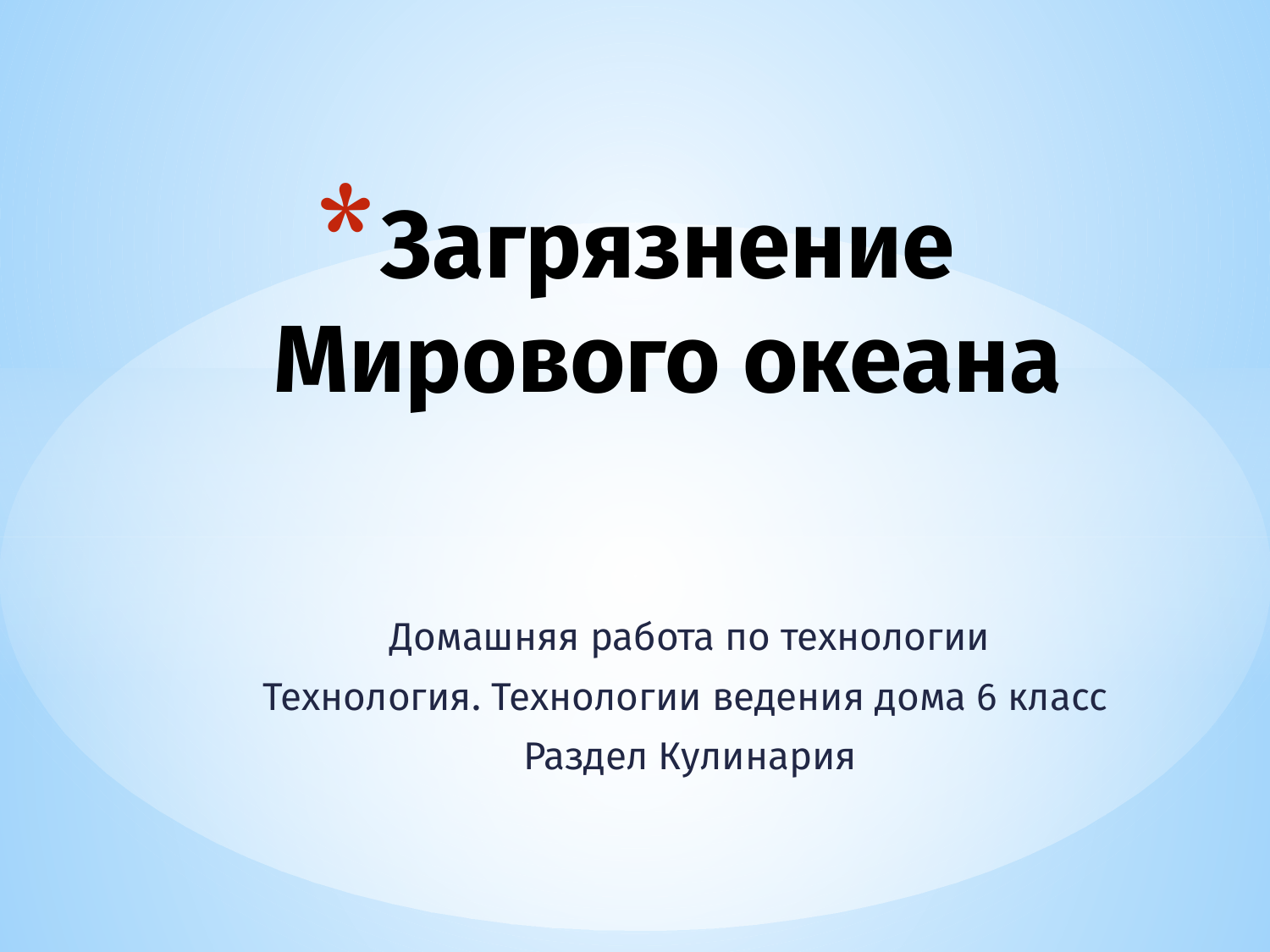

# Загрязнение Мирового океана

Домашняя работа по технологии
Технология. Технологии ведения дома 6 класс
Раздел Кулинария